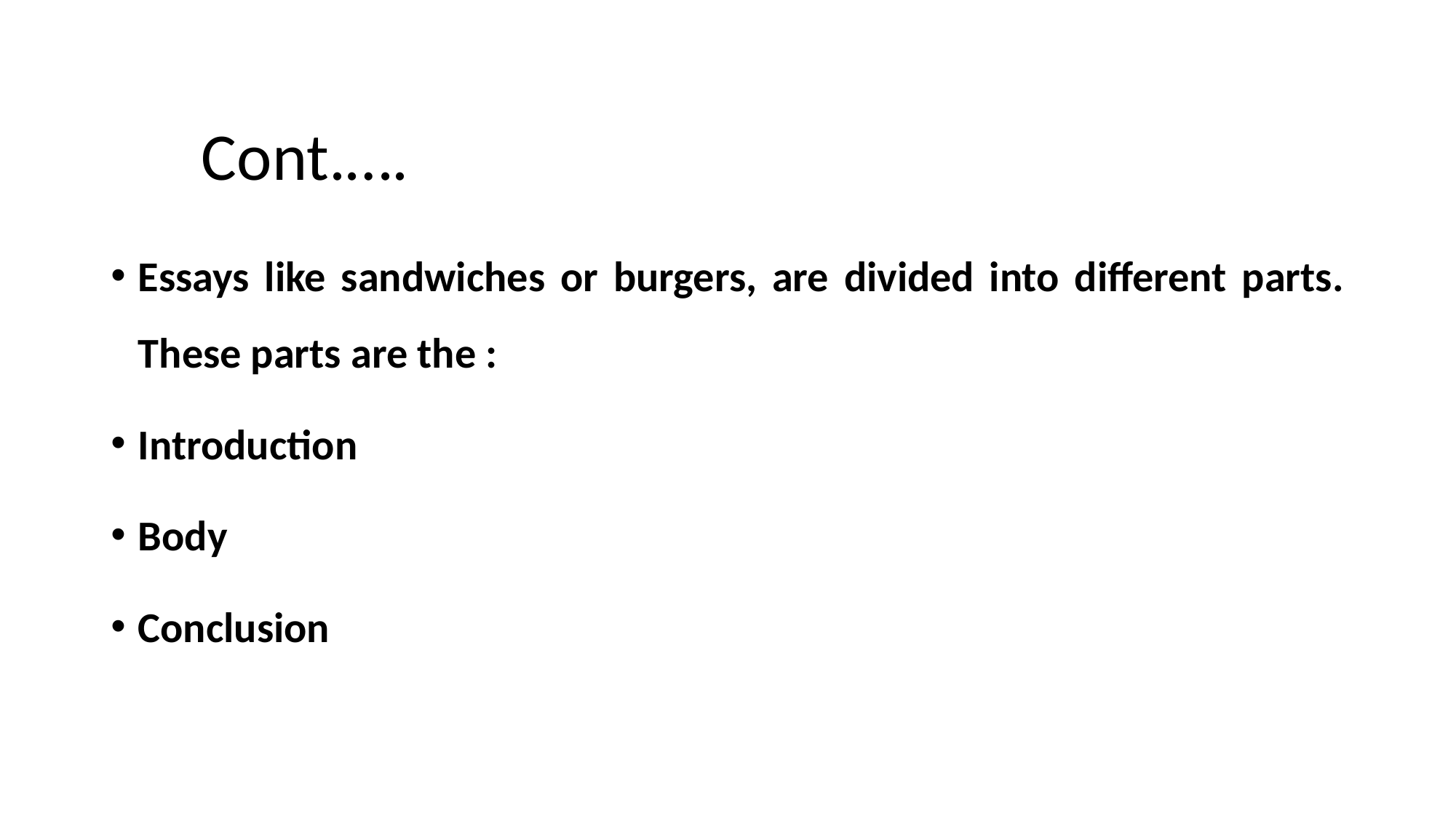

# Cont.….
Essays like sandwiches or burgers, are divided into different parts. These parts are the :
Introduction
Body
Conclusion